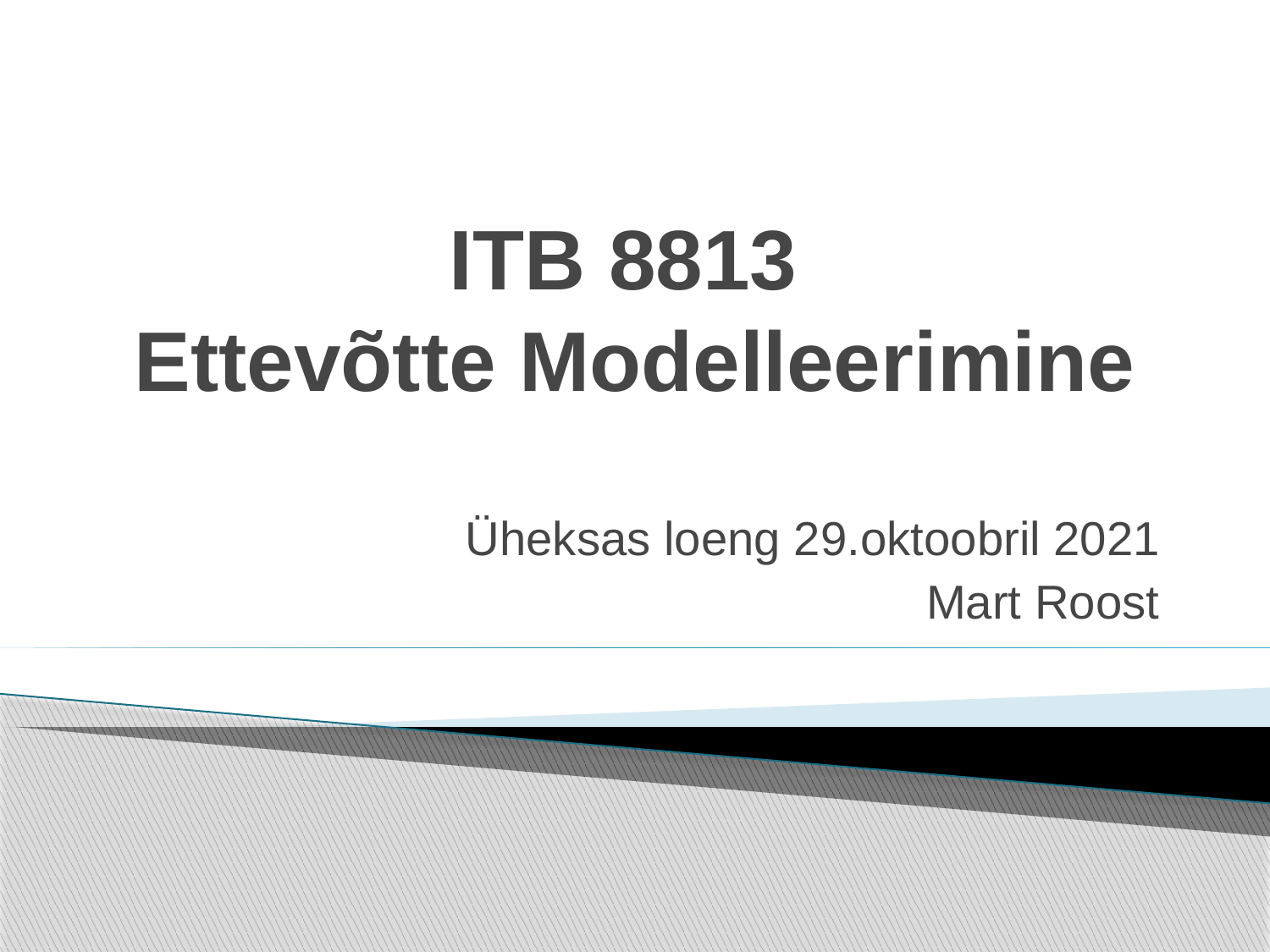

# ITB 8813 Ettevõtte Modelleerimine
Üheksas loeng 29.oktoobril 2021
Mart Roost